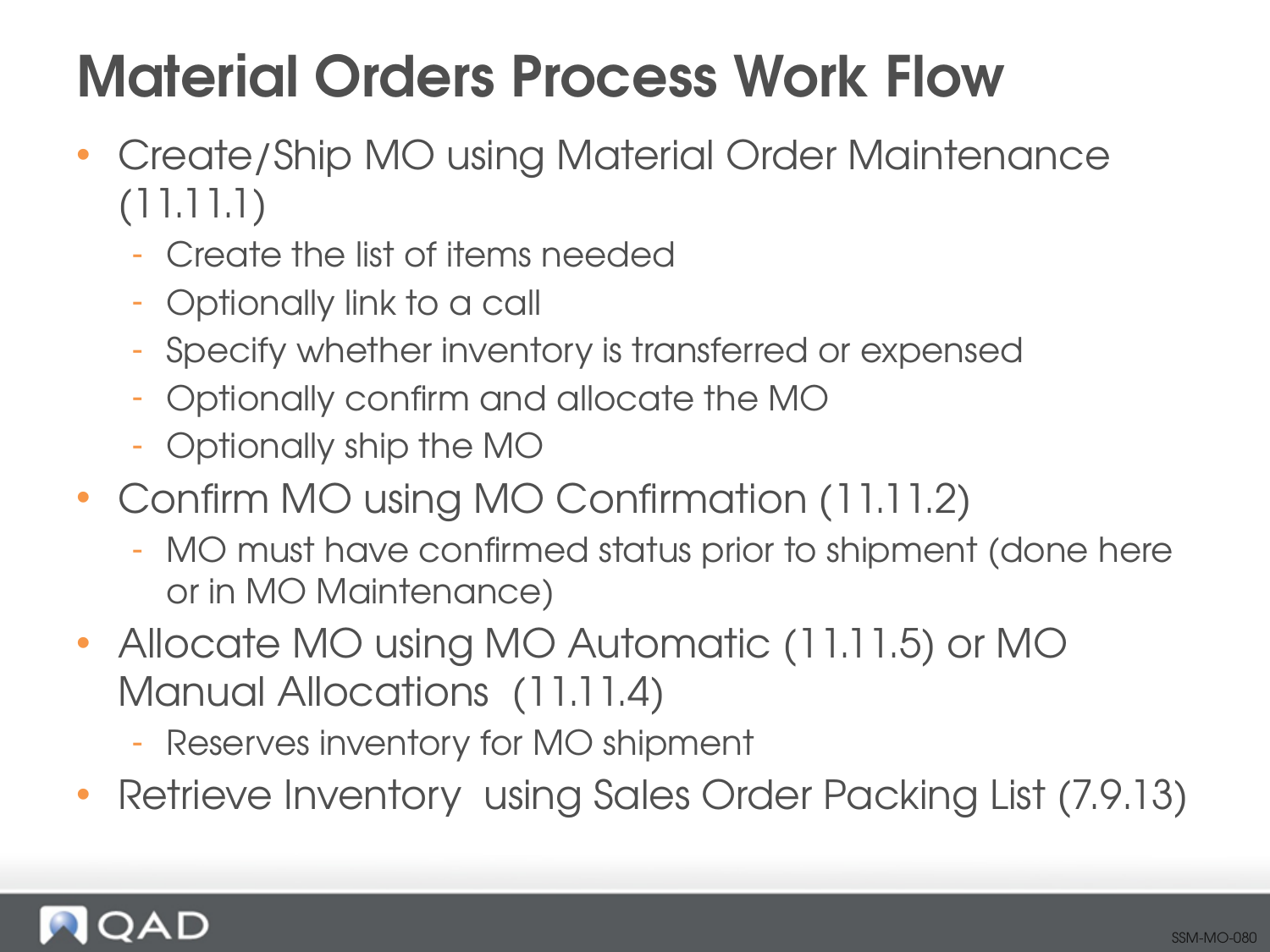

# Material Orders Process Work Flow
Create/Ship MO using Material Order Maintenance (11.11.1)
Create the list of items needed
Optionally link to a call
Specify whether inventory is transferred or expensed
Optionally confirm and allocate the MO
Optionally ship the MO
Confirm MO using MO Confirmation (11.11.2)
MO must have confirmed status prior to shipment (done here or in MO Maintenance)
Allocate MO using MO Automatic (11.11.5) or MO Manual Allocations  (11.11.4)
Reserves inventory for MO shipment
Retrieve Inventory  using Sales Order Packing List (7.9.13)

SSM-MO-080